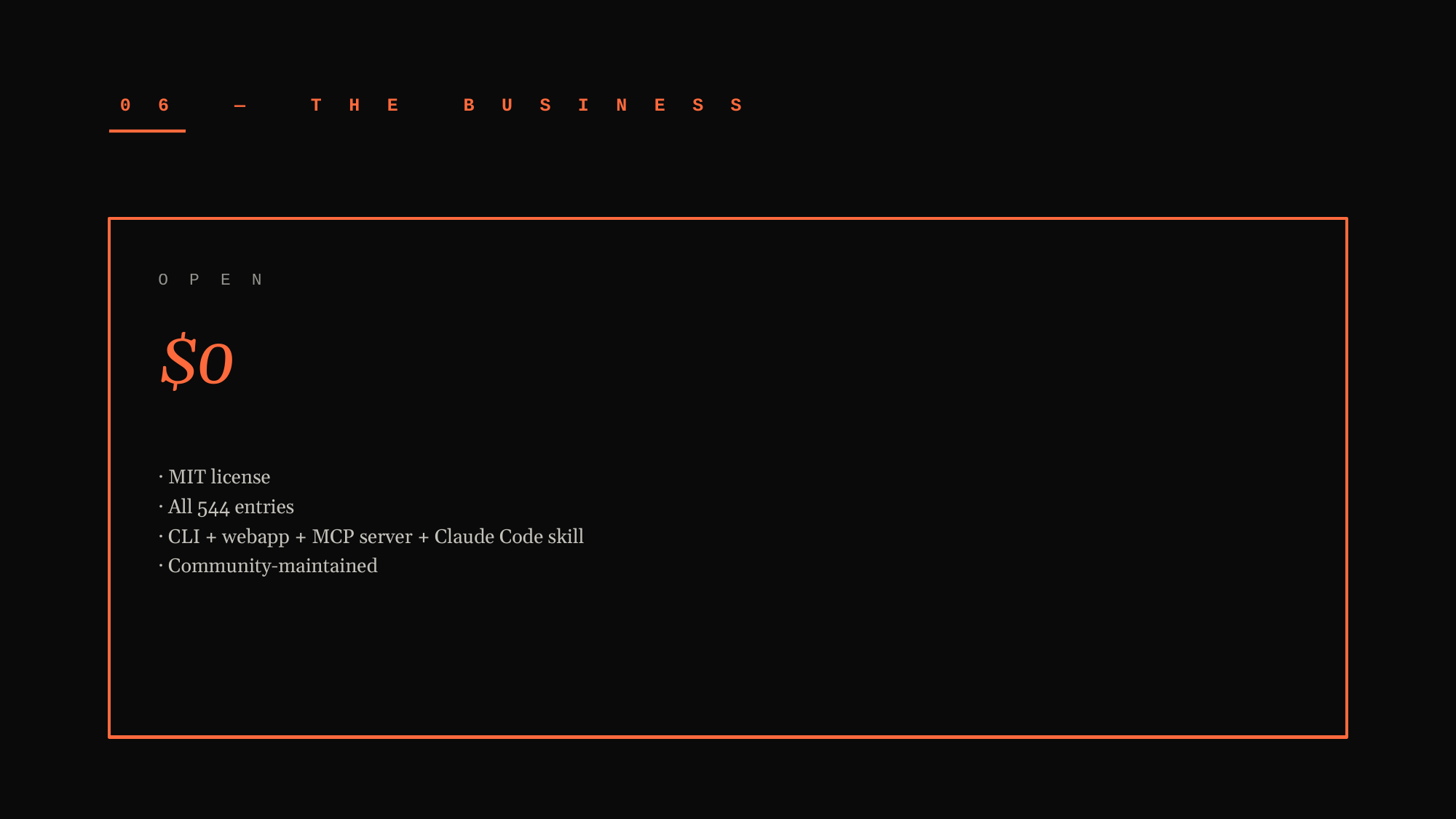

06 — THE BUSINESS

OPEN SOURCE
$0
· MIT license
· All 544 entries
· CLI + webapp + MCP server + Claude Code skill
· Community-maintained